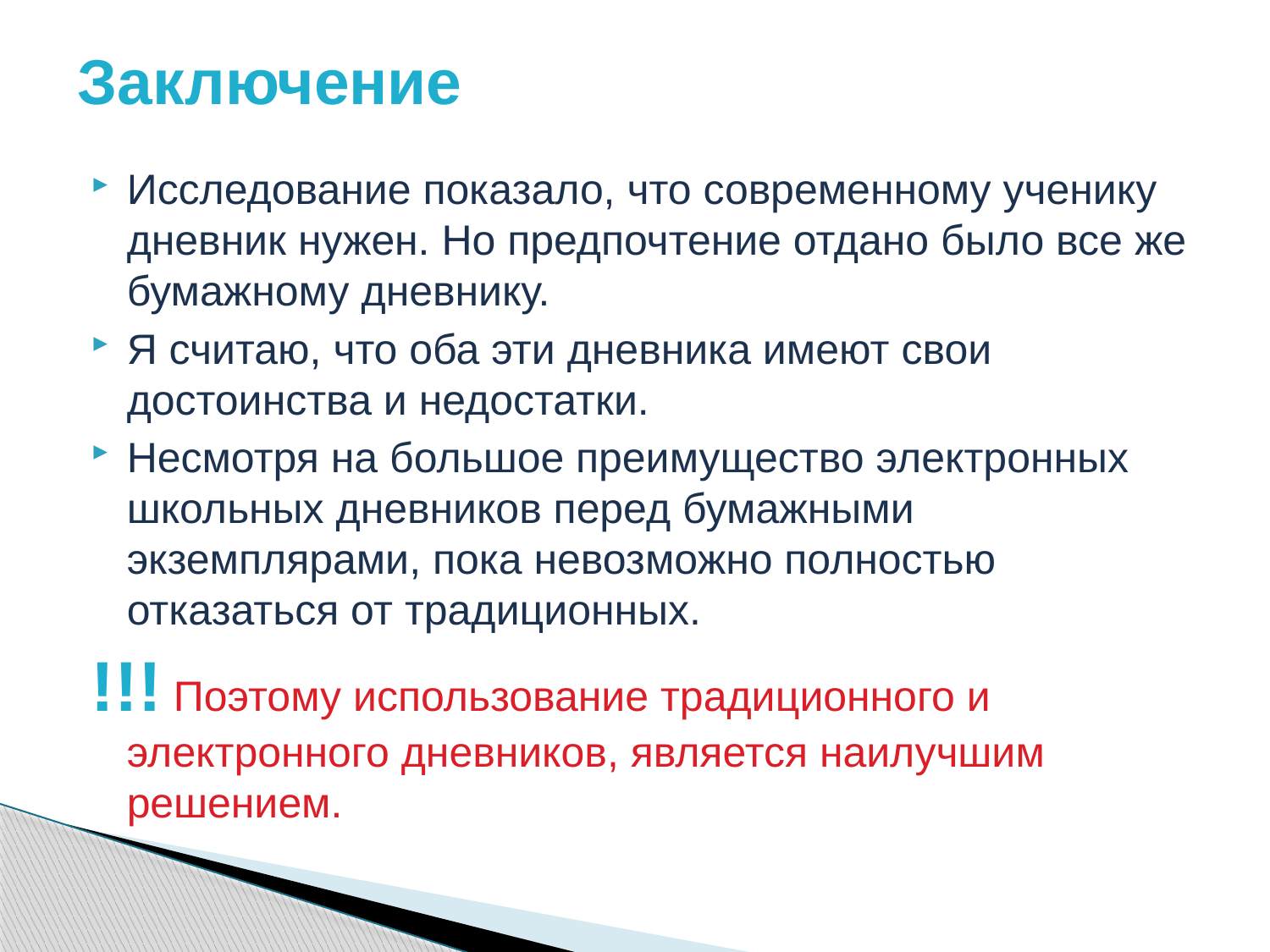

# Заключение
Исследование показало, что современному ученику дневник нужен. Но предпочтение отдано было все же бумажному дневнику.
Я считаю, что оба эти дневника имеют свои достоинства и недостатки.
Несмотря на большое преимущество электронных школьных дневников перед бумажными экземплярами, пока невозможно полностью отказаться от традиционных.
!!! Поэтому использование традиционного и электронного дневников, является наилучшим решением.